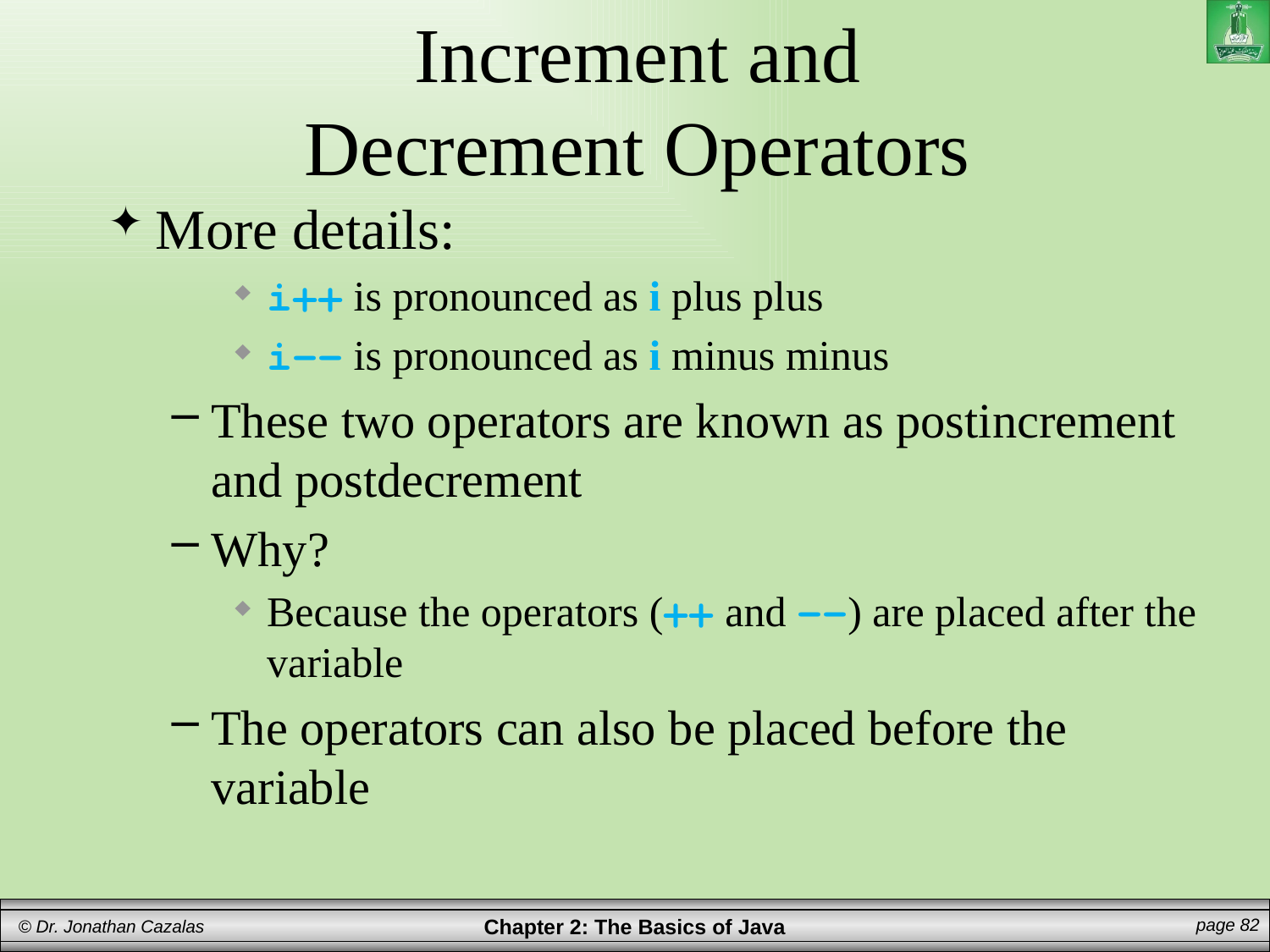

# Increment and Decrement Operators
More details:
i++ is pronounced as i plus plus
i-- is pronounced as i minus minus
These two operators are known as postincrement and postdecrement
Why?
Because the operators (++ and --) are placed after the variable
The operators can also be placed before the variable